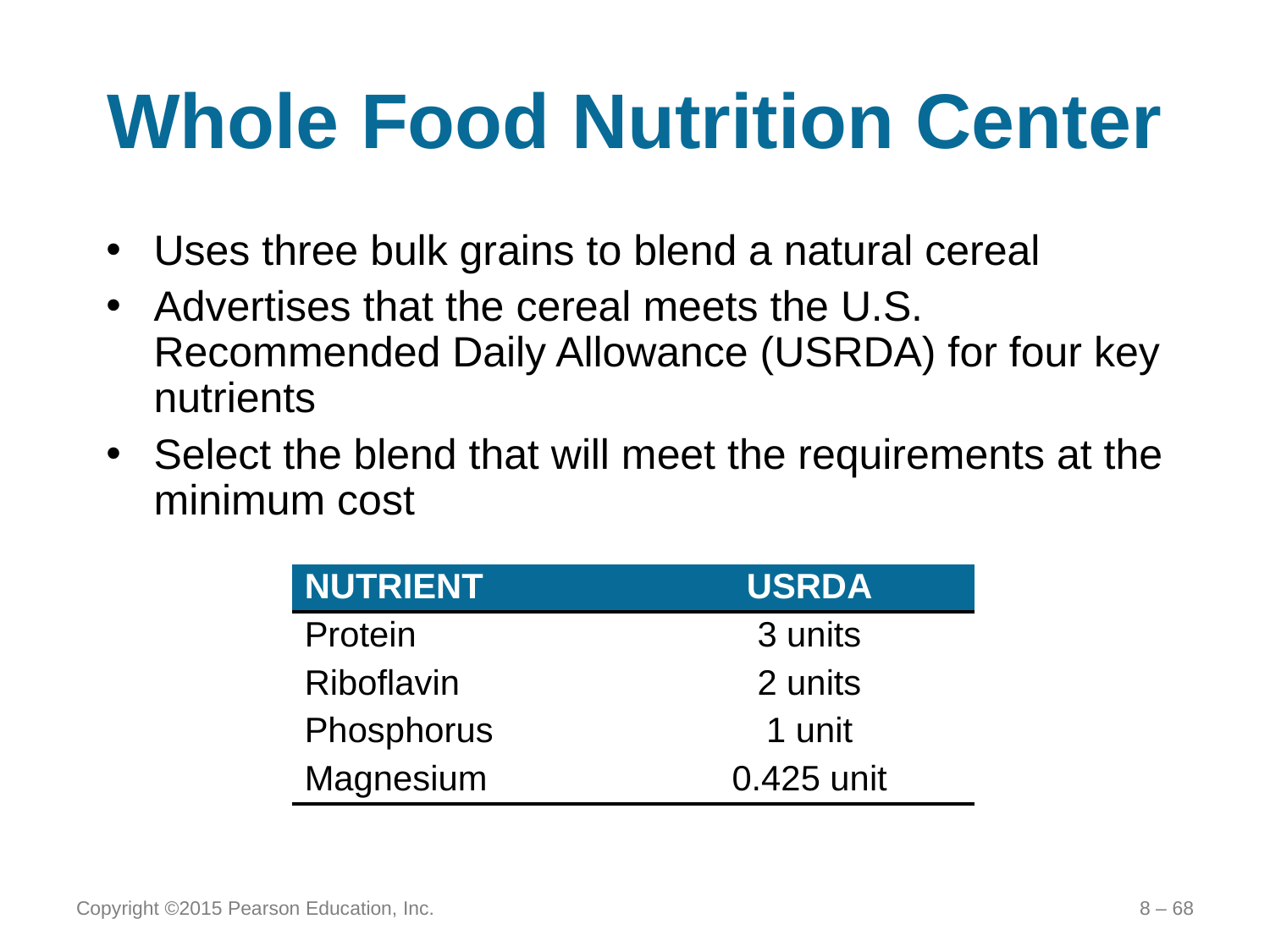

# Whole Food Nutrition Center
Uses three bulk grains to blend a natural cereal
Advertises that the cereal meets the U.S. Recommended Daily Allowance (USRDA) for four key nutrients
Select the blend that will meet the requirements at the minimum cost
| NUTRIENT | USRDA |
| --- | --- |
| Protein | 3 units |
| Riboflavin | 2 units |
| Phosphorus | 1 unit |
| Magnesium | 0.425 unit |
Copyright ©2015 Pearson Education, Inc.
8 – 68